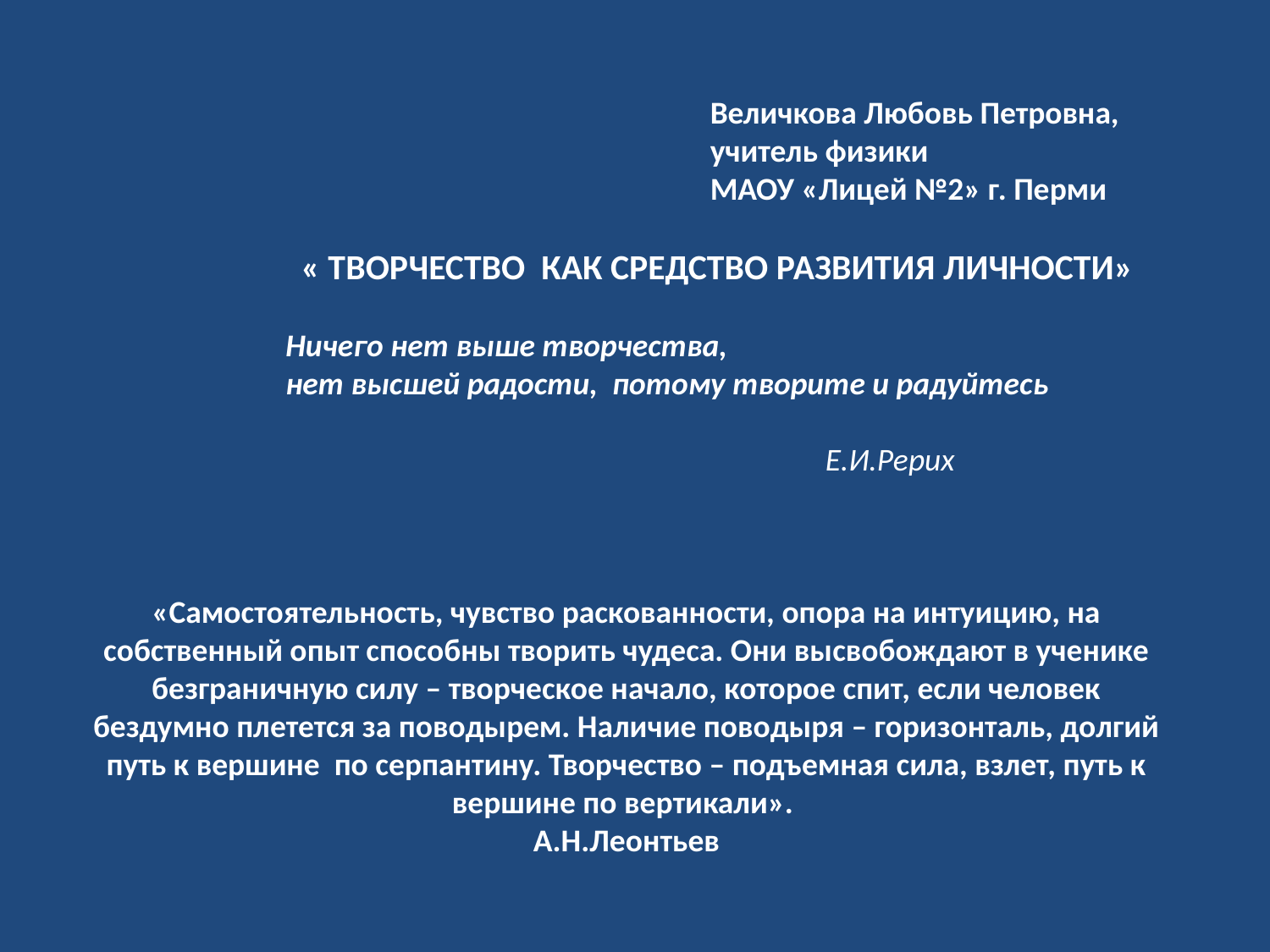

Величкова Любовь Петровна,
                                                                                       учитель физики
                                                                                       МАОУ «Лицей №2» г. Перми

                           « ТВОРЧЕСТВО  КАК СРЕДСТВО РАЗВИТИЯ ЛИЧНОСТИ»

                            Ничего нет выше творчества,
                            нет высшей радости,  потому творите и радуйтесь
                                                                                                       Е.И.Рерих

«Самостоятельность, чувство раскованности, опора на интуицию, на собственный опыт способны творить чудеса. Они высвобождают в ученике безграничную силу – творческое начало, которое спит, если человек бездумно плетется за поводырем. Наличие поводыря – горизонталь, долгий путь к вершине  по серпантину. Творчество – подъемная сила, взлет, путь к вершине по вертикали».
А.Н.Леонтьев